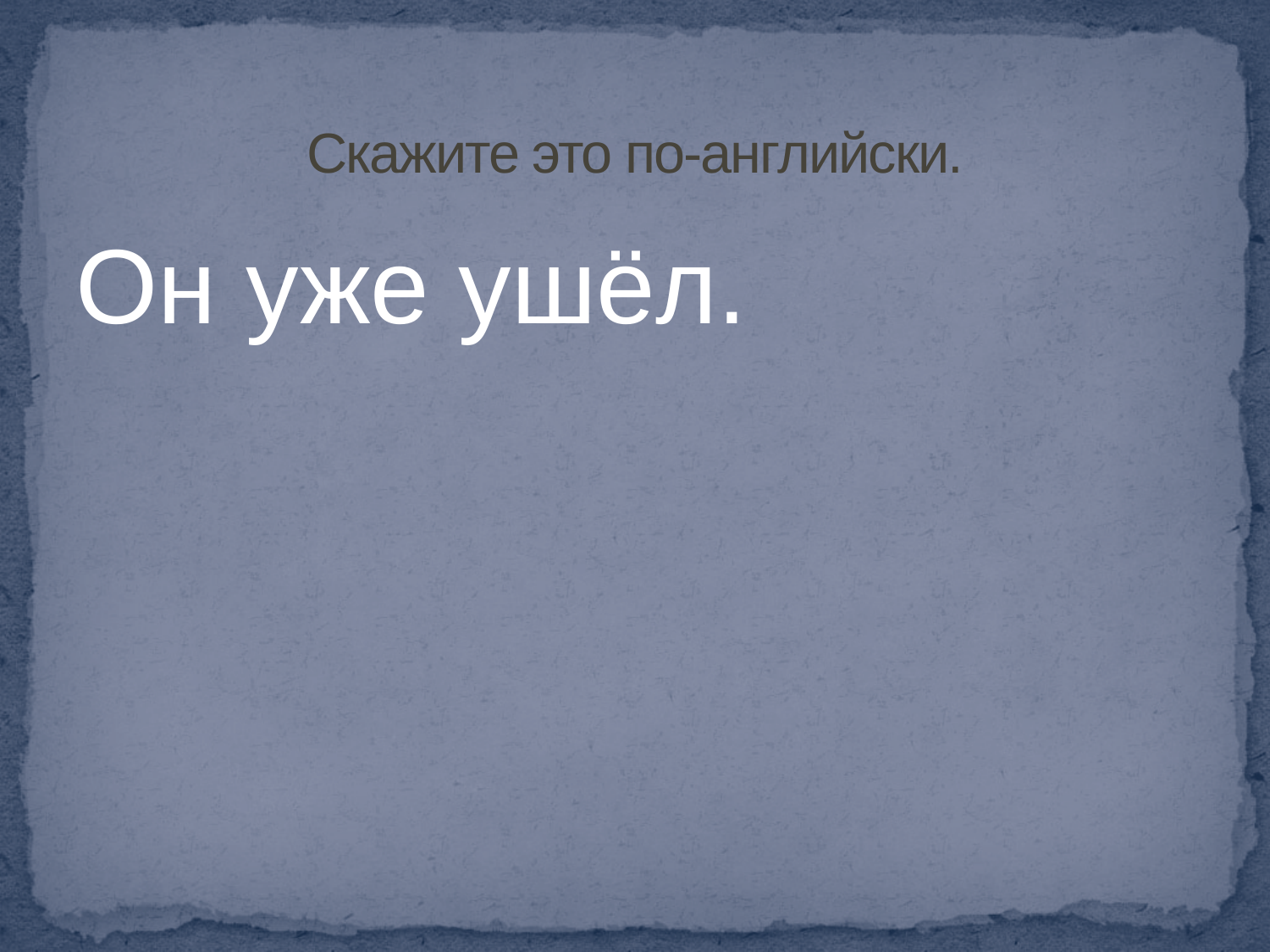

# Скажите это по-английски.
Он уже ушёл.